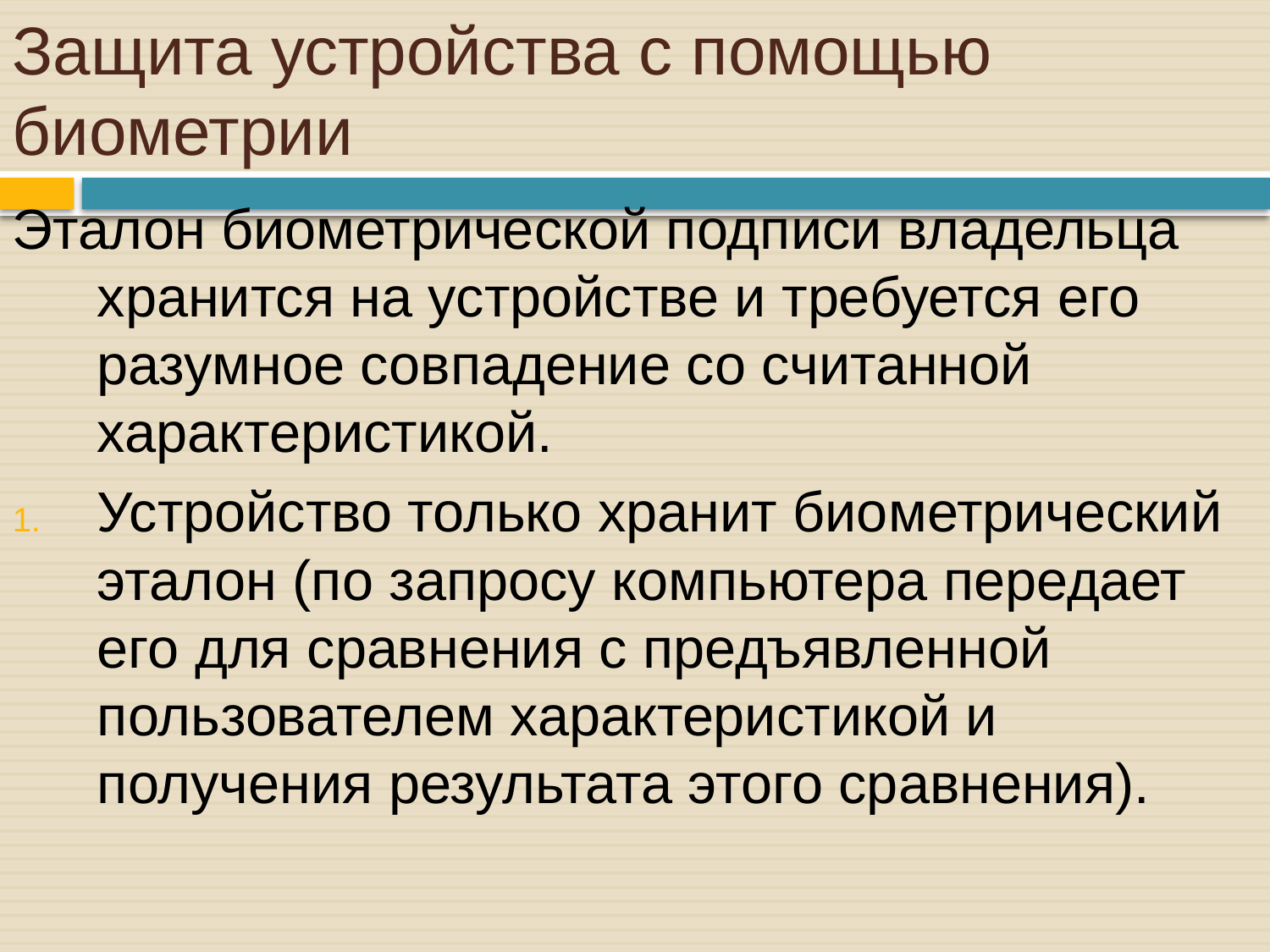

# Защита устройства с помощью биометрии
Эталон биометрической подписи владельца хранится на устройстве и требуется его разумное совпадение со считанной характеристикой.
Устройство только хранит биометрический эталон (по запросу компьютера передает его для сравнения с предъявленной пользователем характеристикой и получения результата этого сравнения).